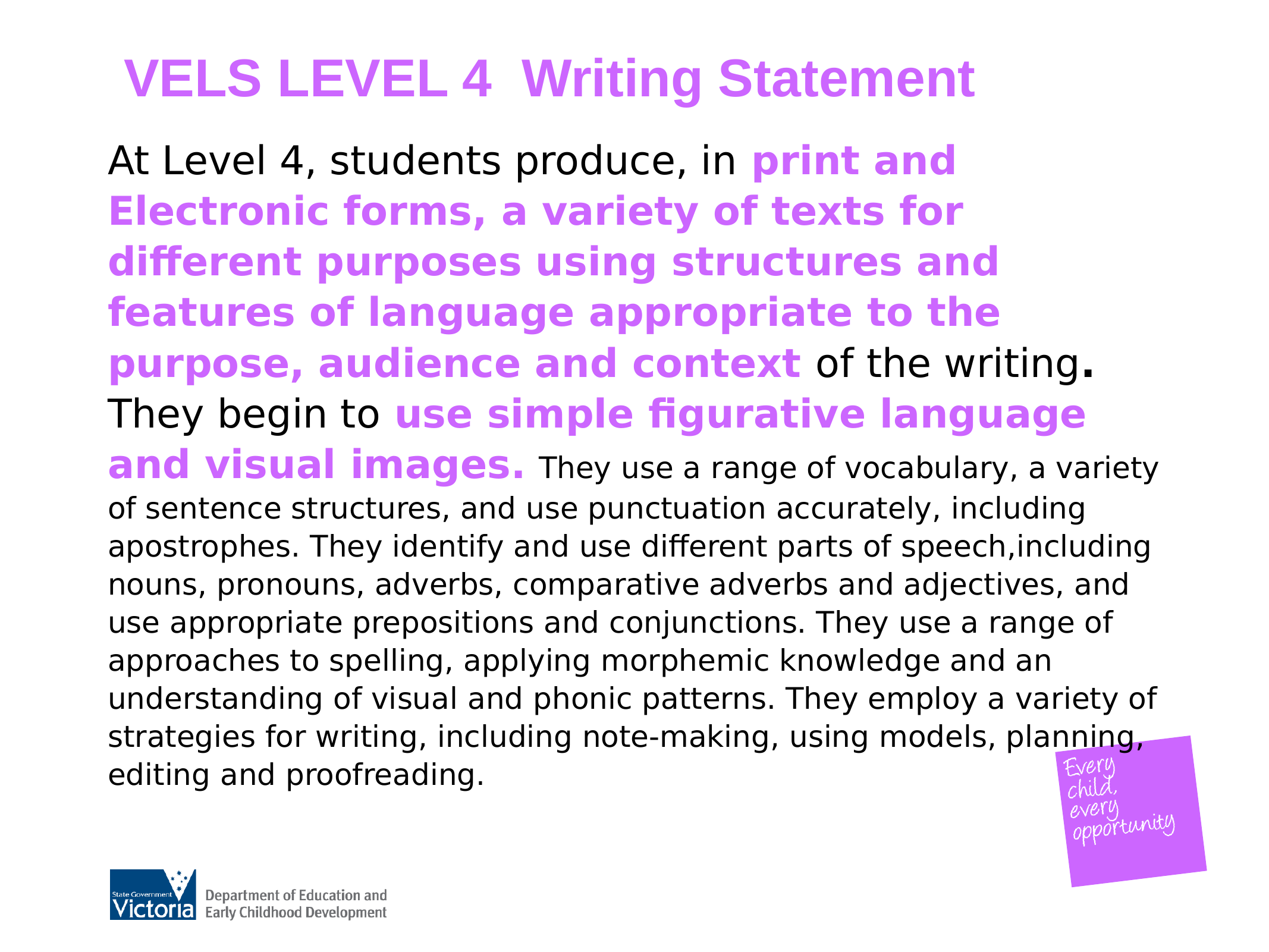

# VELS LEVEL 4  Writing Statement
At Level 4, students produce, in print and
Electronic forms, a variety of texts for
different purposes using structures and
features of language appropriate to the
purpose, audience and context of the writing.
They begin to use simple figurative language
and visual images. They use a range of vocabulary, a variety
of sentence structures, and use punctuation accurately, including
apostrophes. They identify and use different parts of speech,including
nouns, pronouns, adverbs, comparative adverbs and adjectives, and
use appropriate prepositions and conjunctions. They use a range of
approaches to spelling, applying morphemic knowledge and an
understanding of visual and phonic patterns. They employ a variety of
strategies for writing, including note-making, using models, planning,
editing and proofreading.